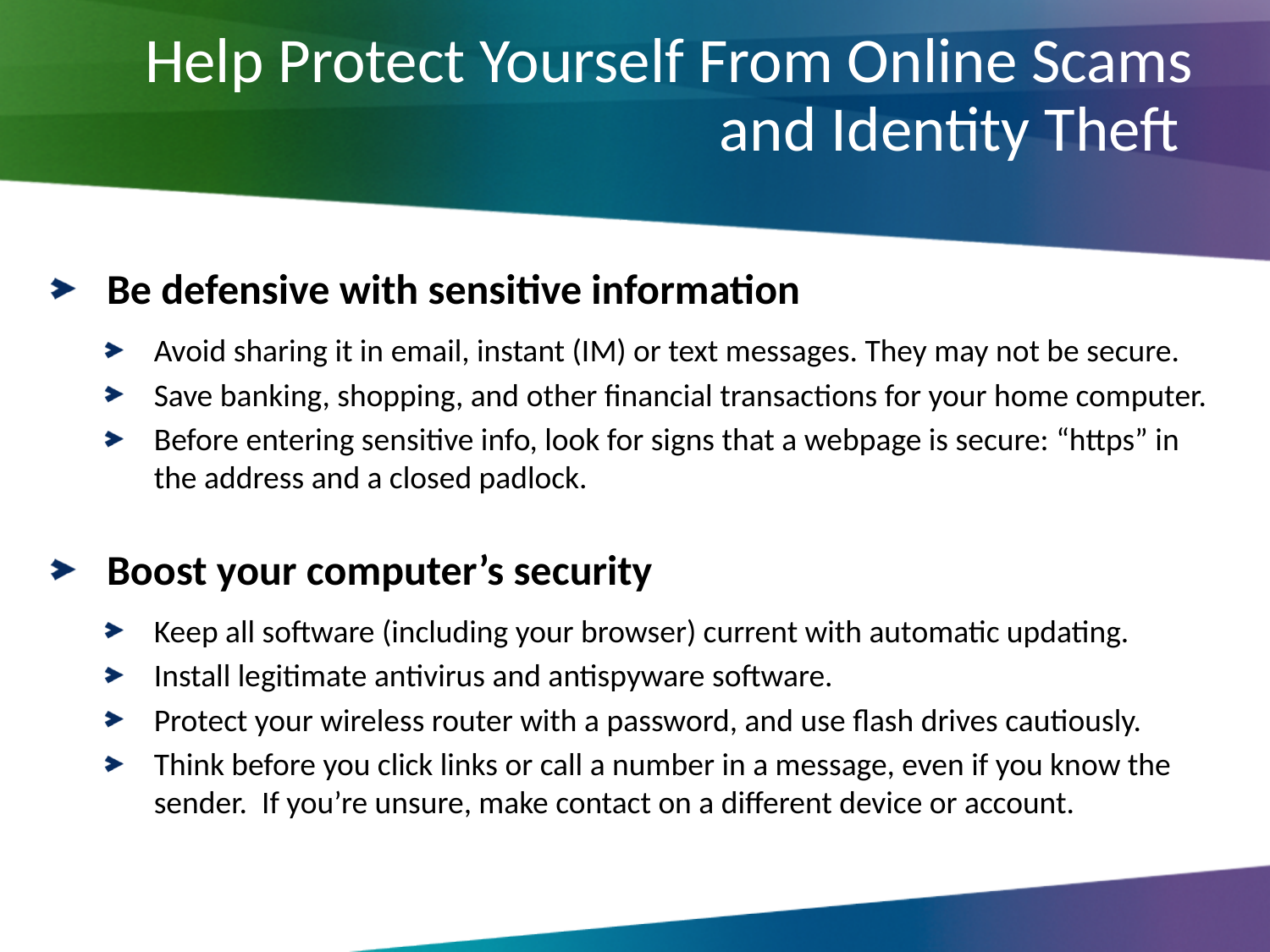

# Help Protect Yourself From Online Scams and Identity Theft
Be defensive with sensitive information
Avoid sharing it in email, instant (IM) or text messages. They may not be secure.
Save banking, shopping, and other financial transactions for your home computer.
Before entering sensitive info, look for signs that a webpage is secure: “https” in the address and a closed padlock.

Boost your computer’s security
Keep all software (including your browser) current with automatic updating.
Install legitimate antivirus and antispyware software.
Protect your wireless router with a password, and use flash drives cautiously.
Think before you click links or call a number in a message, even if you know the sender.  If you’re unsure, make contact on a different device or account.